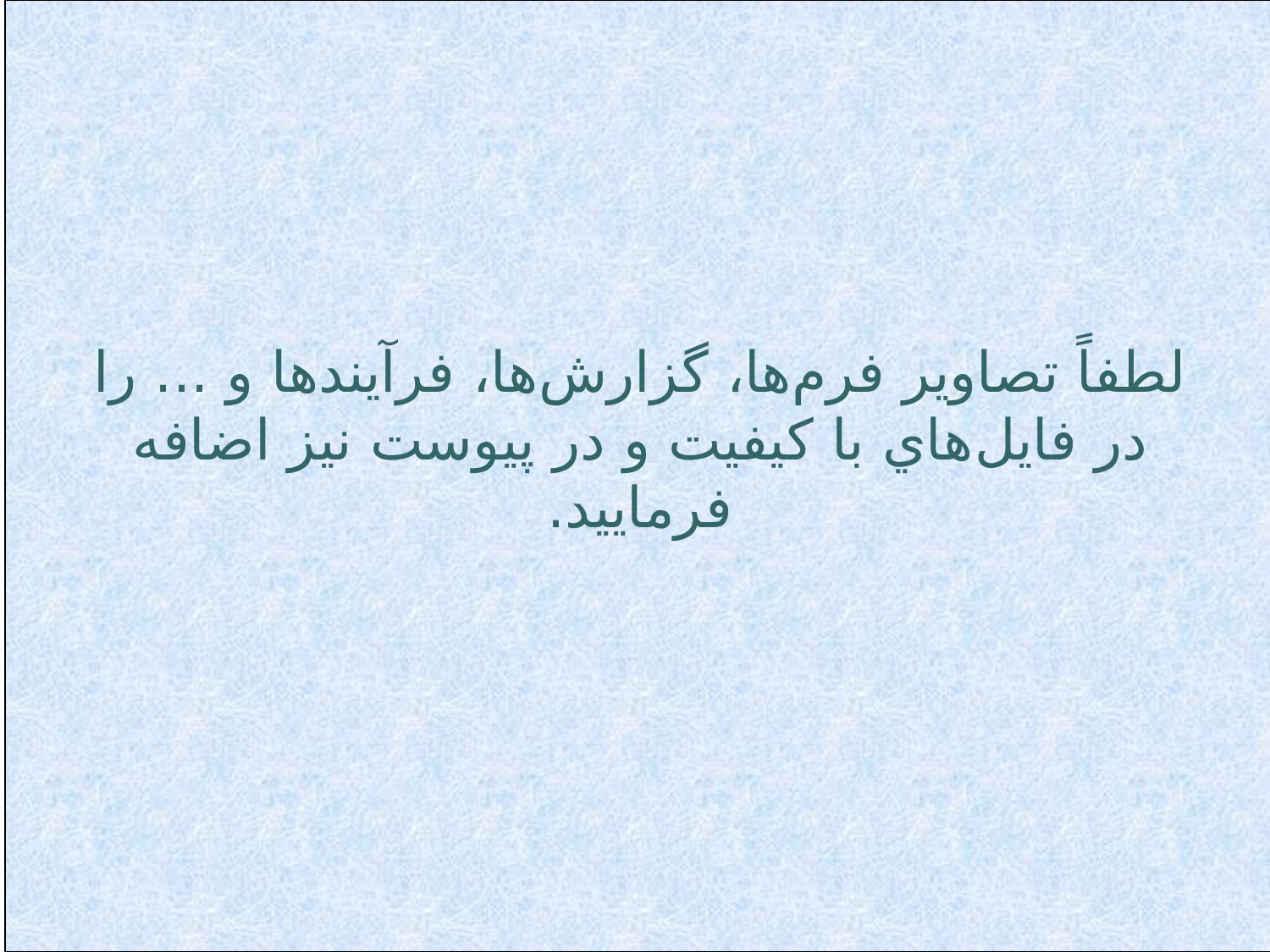

# Appropriate Use of Images

لطفاً تصاوير فرم‌ها، گزارش‌ها، فرآيندها و ... را در فايل‌هاي با كيفيت و در پيوست نيز اضافه فرماييد.